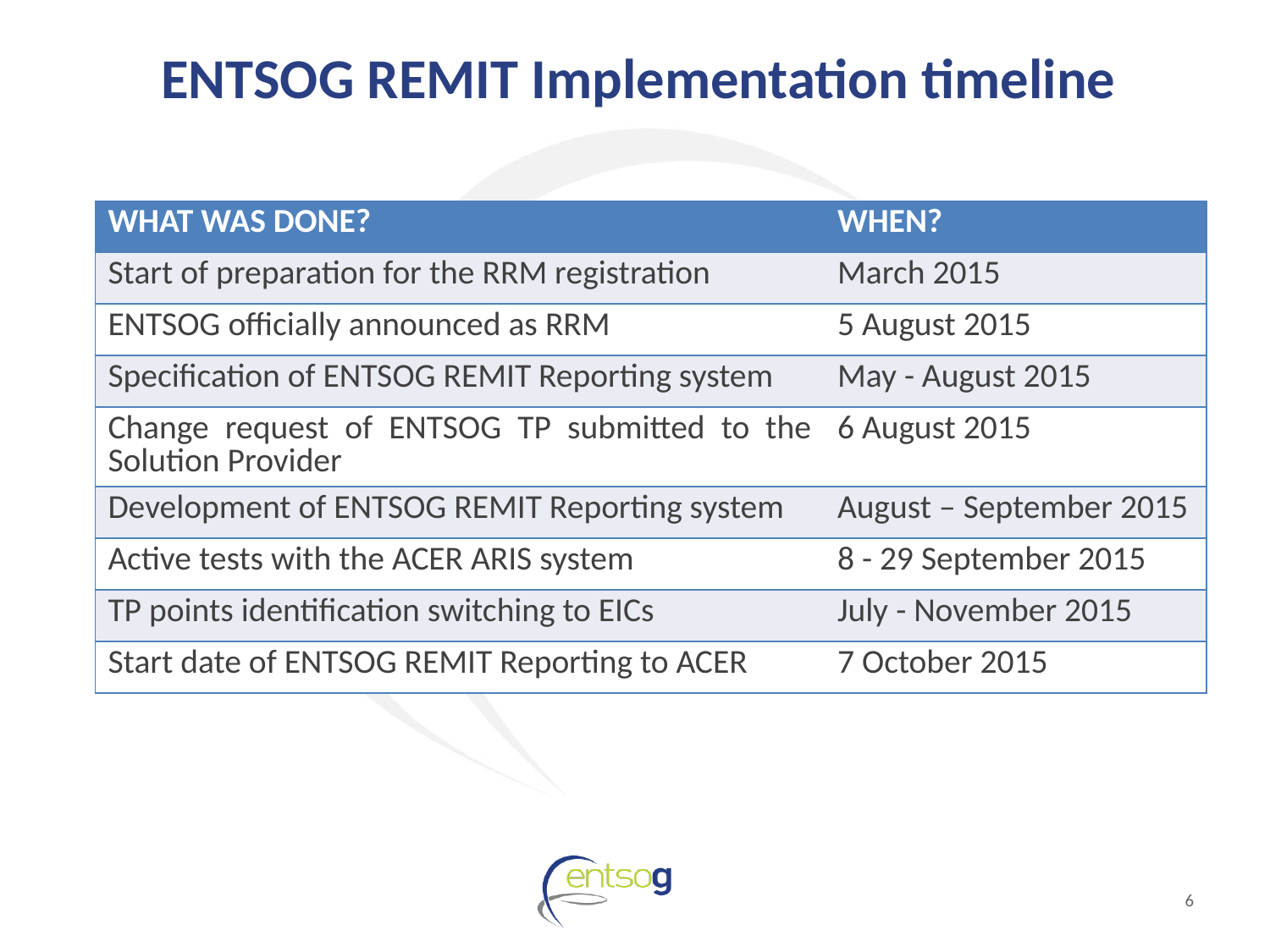

# ENTSOG REMIT Implementation timeline

| WHAT WAS DONE? | WHEN? |
| --- | --- |
| Start of preparation for the RRM registration | March 2015 |
| ENTSOG officially announced as RRM | 5 August 2015 |
| Specification of ENTSOG REMIT Reporting system | May - August 2015 |
| Change request of ENTSOG TP submitted to the Solution Provider | 6 August 2015 |
| Development of ENTSOG REMIT Reporting system | August – September 2015 |
| Active tests with the ACER ARIS system | 8 - 29 September 2015 |
| TP points identification switching to EICs | July - November 2015 |
| Start date of ENTSOG REMIT Reporting to ACER | 7 October 2015 |
6